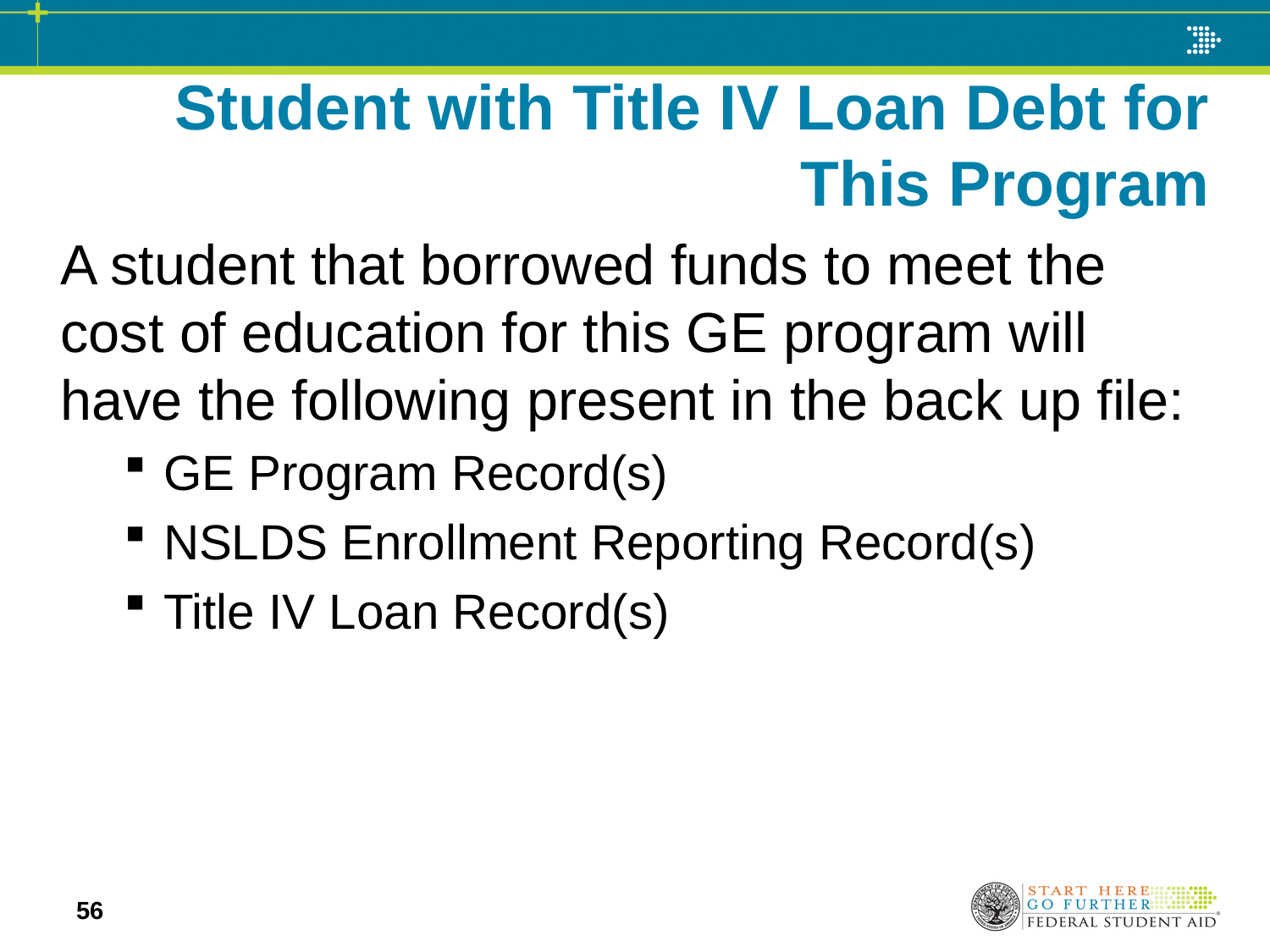

# Student with Title IV Loan Debt for This Program
A student that borrowed funds to meet the cost of education for this GE program will have the following present in the back up file:
GE Program Record(s)
NSLDS Enrollment Reporting Record(s)
Title IV Loan Record(s)

56